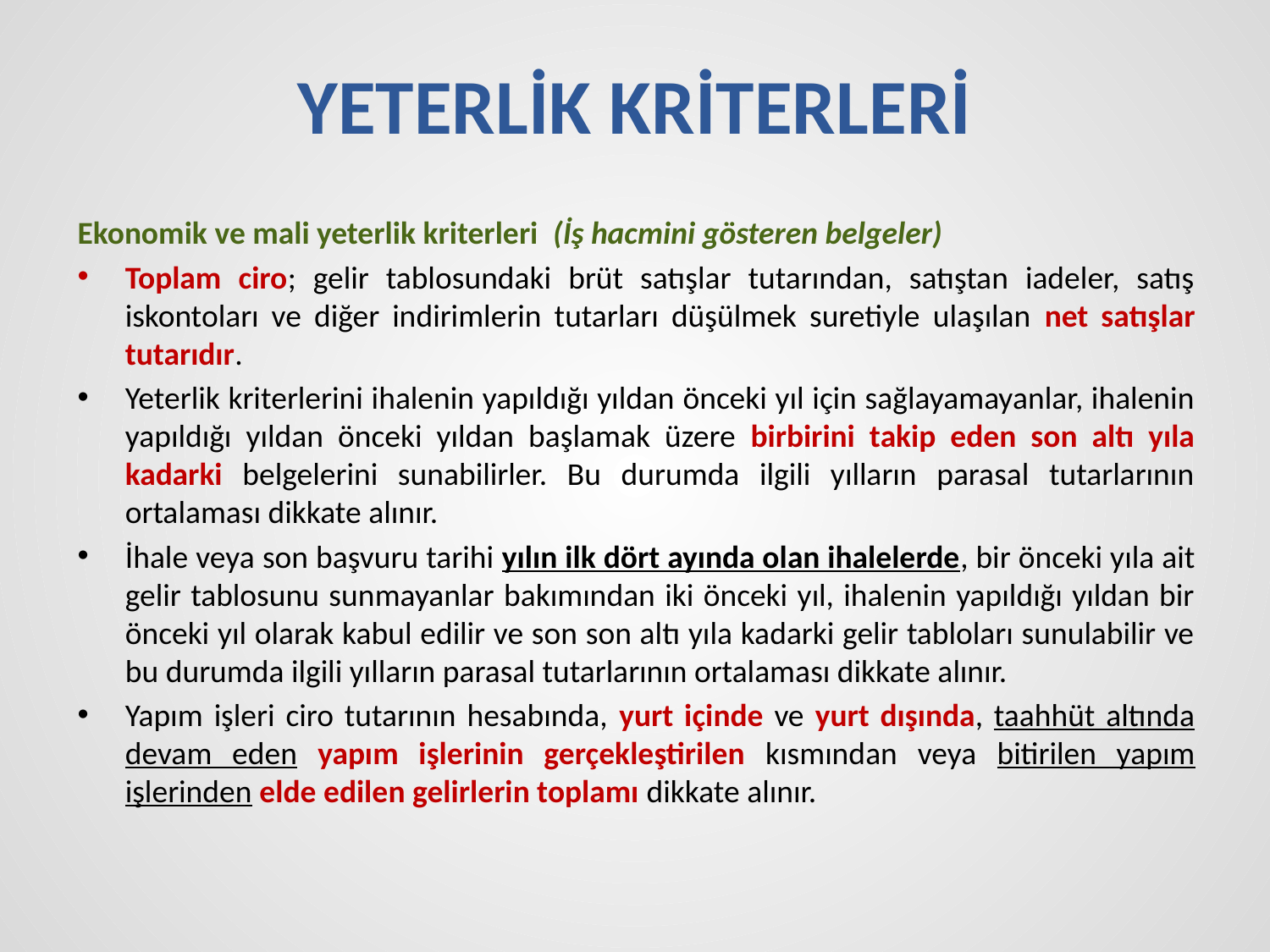

# YETERLİK KRİTERLERİ
Ekonomik ve mali yeterlik kriterleri  (İş hacmini gösteren belgeler)
Toplam ciro; gelir tablosundaki brüt satışlar tutarından, satıştan iadeler, satış iskontoları ve diğer indirimlerin tutarları düşülmek suretiyle ulaşılan net satışlar tutarıdır.
Yeterlik kriterlerini ihalenin yapıldığı yıldan önceki yıl için sağlayamayanlar, ihalenin yapıldığı yıldan önceki yıldan başlamak üzere birbirini takip eden son altı yıla kadarki belgelerini sunabilirler. Bu durumda ilgili yılların parasal tutarlarının ortalaması dikkate alınır.
İhale veya son başvuru tarihi yılın ilk dört ayında olan ihalelerde, bir önceki yıla ait gelir tablosunu sunmayanlar bakımından iki önceki yıl, ihalenin yapıldığı yıldan bir önceki yıl olarak kabul edilir ve son son altı yıla kadarki gelir tabloları sunulabilir ve bu durumda ilgili yılların parasal tutarlarının ortalaması dikkate alınır.
Yapım işleri ciro tutarının hesabında, yurt içinde ve yurt dışında, taahhüt altında devam eden yapım işlerinin gerçekleştirilen kısmından veya bitirilen yapım işlerinden elde edilen gelirlerin toplamı dikkate alınır.